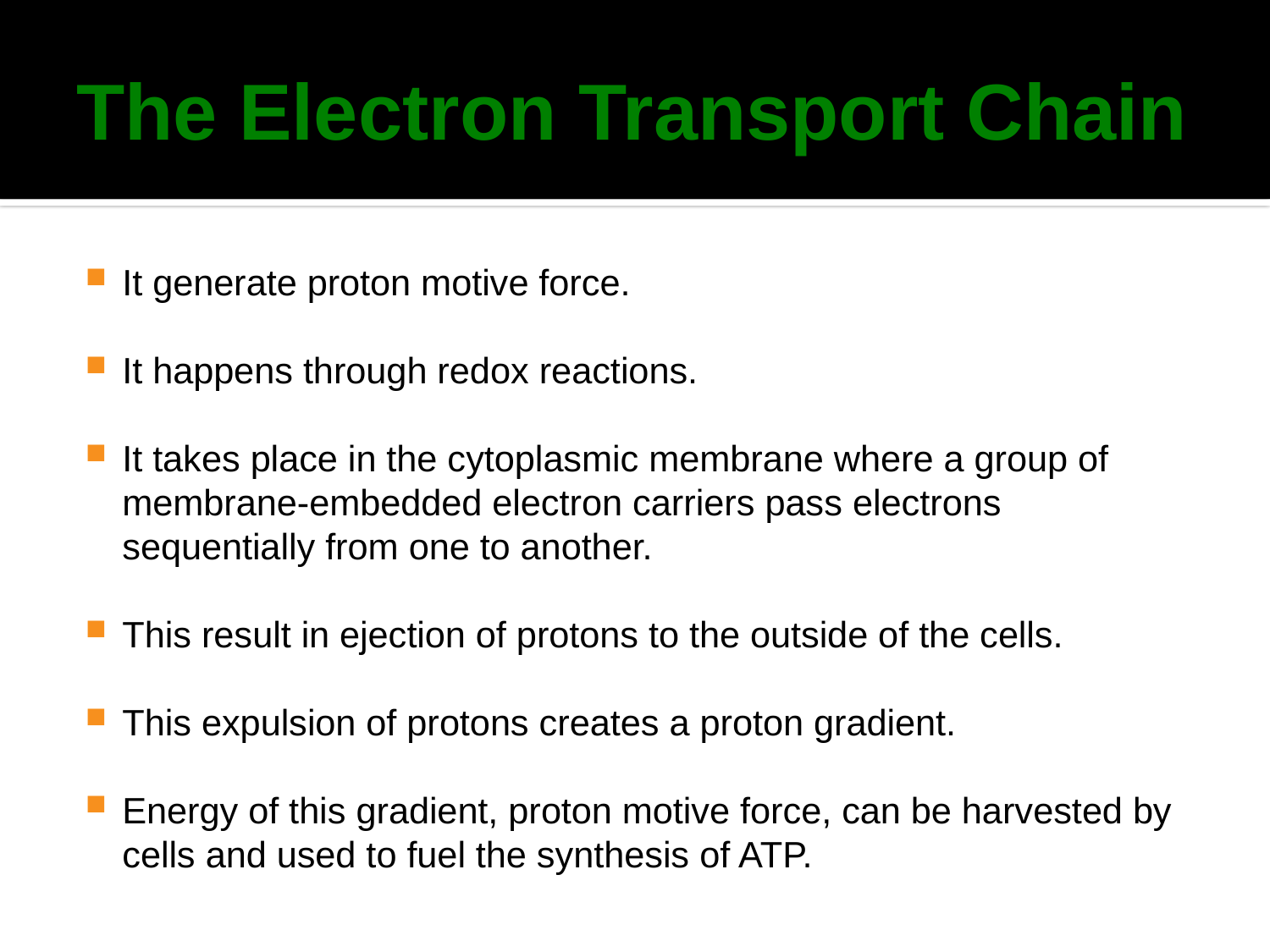

# The Electron Transport Chain
It generate proton motive force.

It happens through redox reactions.

It takes place in the cytoplasmic membrane where a group of membrane-embedded electron carriers pass electrons sequentially from one to another.

This result in ejection of protons to the outside of the cells.

This expulsion of protons creates a proton gradient.

Energy of this gradient, proton motive force, can be harvested by cells and used to fuel the synthesis of ATP.